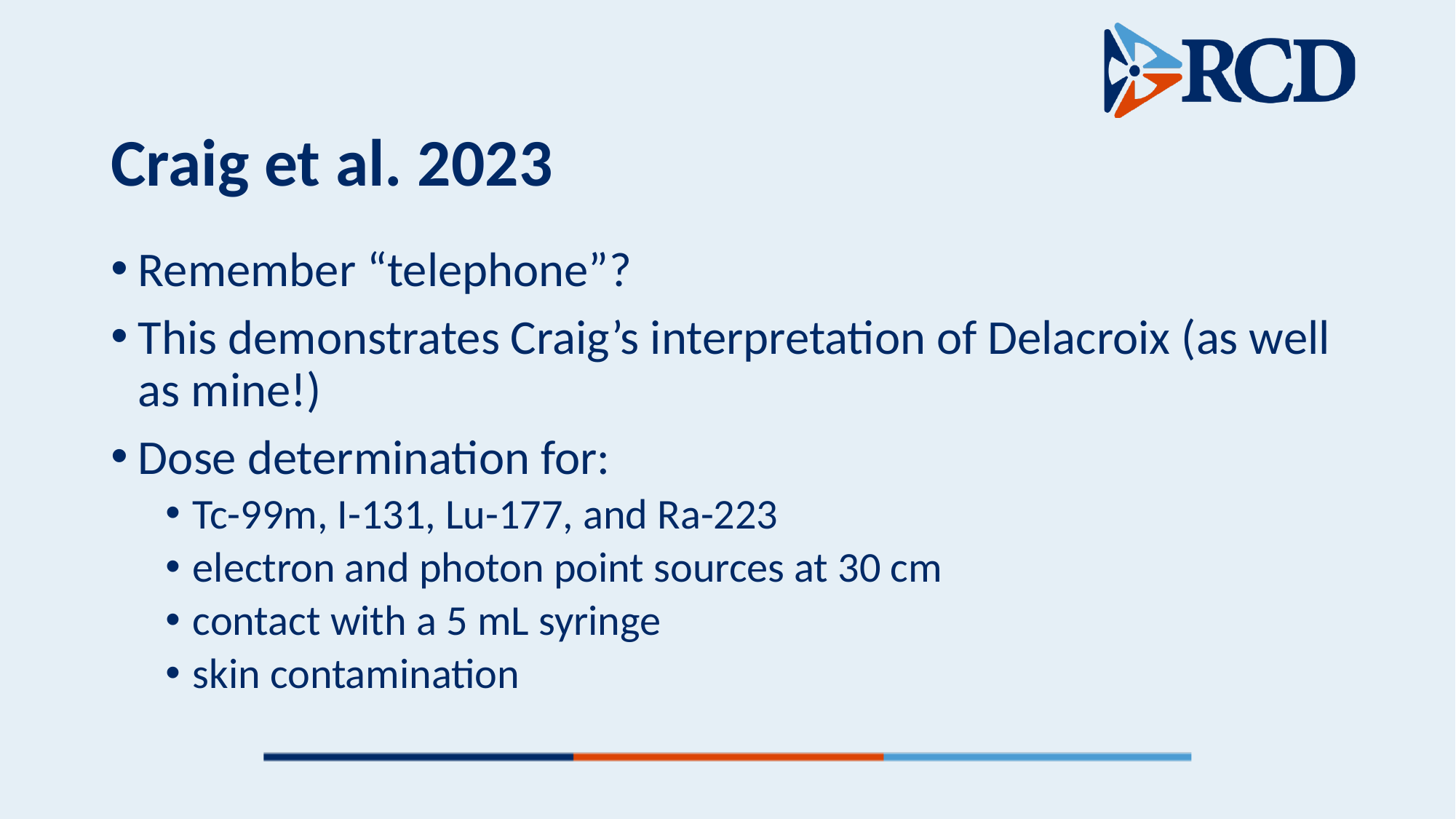

# Craig et al. 2023
Remember “telephone”?
This demonstrates Craig’s interpretation of Delacroix (as well as mine!)
Dose determination for:
Tc-99m, I-131, Lu-177, and Ra-223
electron and photon point sources at 30 cm
contact with a 5 mL syringe
skin contamination